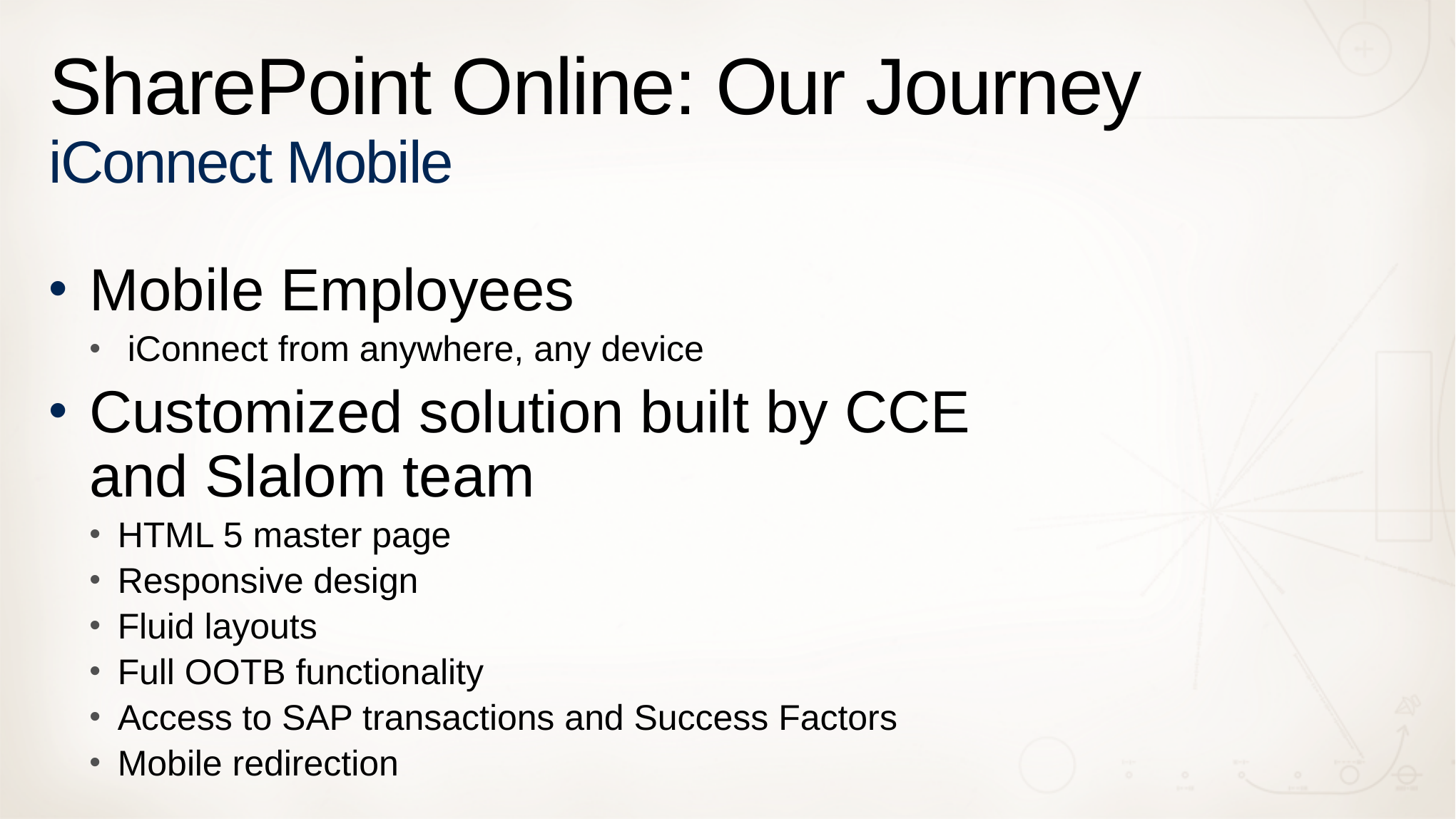

# SharePoint Online: Our Journey iConnect Mobile
Mobile Employees
 iConnect from anywhere, any device
Customized solution built by CCE
and Slalom team
HTML 5 master page
Responsive design
Fluid layouts
Full OOTB functionality
Access to SAP transactions and Success Factors
Mobile redirection